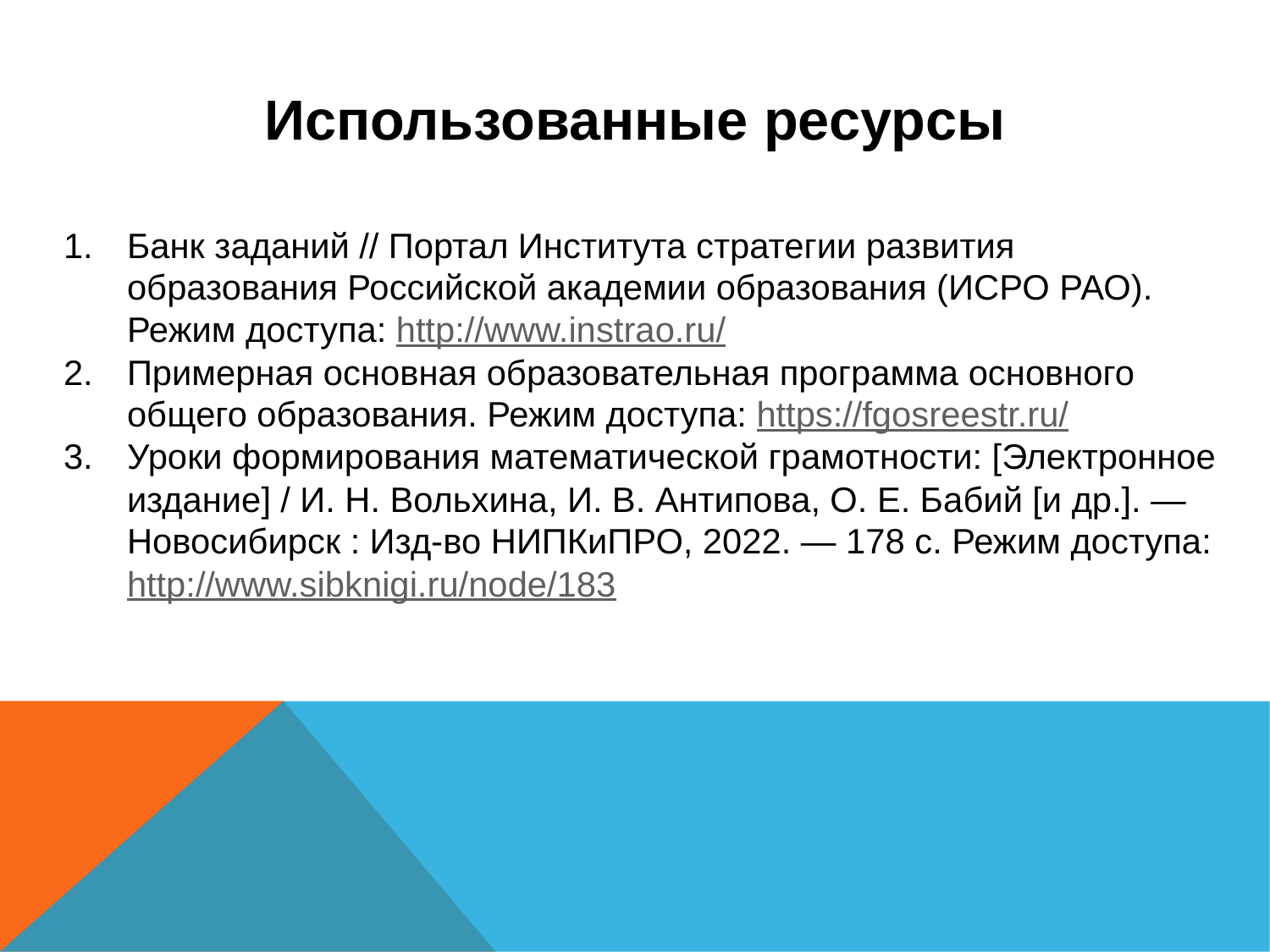

# Использованные ресурсы
Банк заданий // Портал Института стратегии развития образования Российской академии образования (ИСРО РАО). Режим доступа: http://www.instrao.ru/
Примерная основная образовательная программа основного общего образования. Режим доступа: https://fgosreestr.ru/
Уроки формирования математической грамотности: [Электронное издание] / И. Н. Вольхина, И. В. Антипова, О. Е. Бабий [и др.]. — Новосибирск : Изд-во НИПКиПРО, 2022. — 178 с. Режим доступа: http://www.sibknigi.ru/node/183